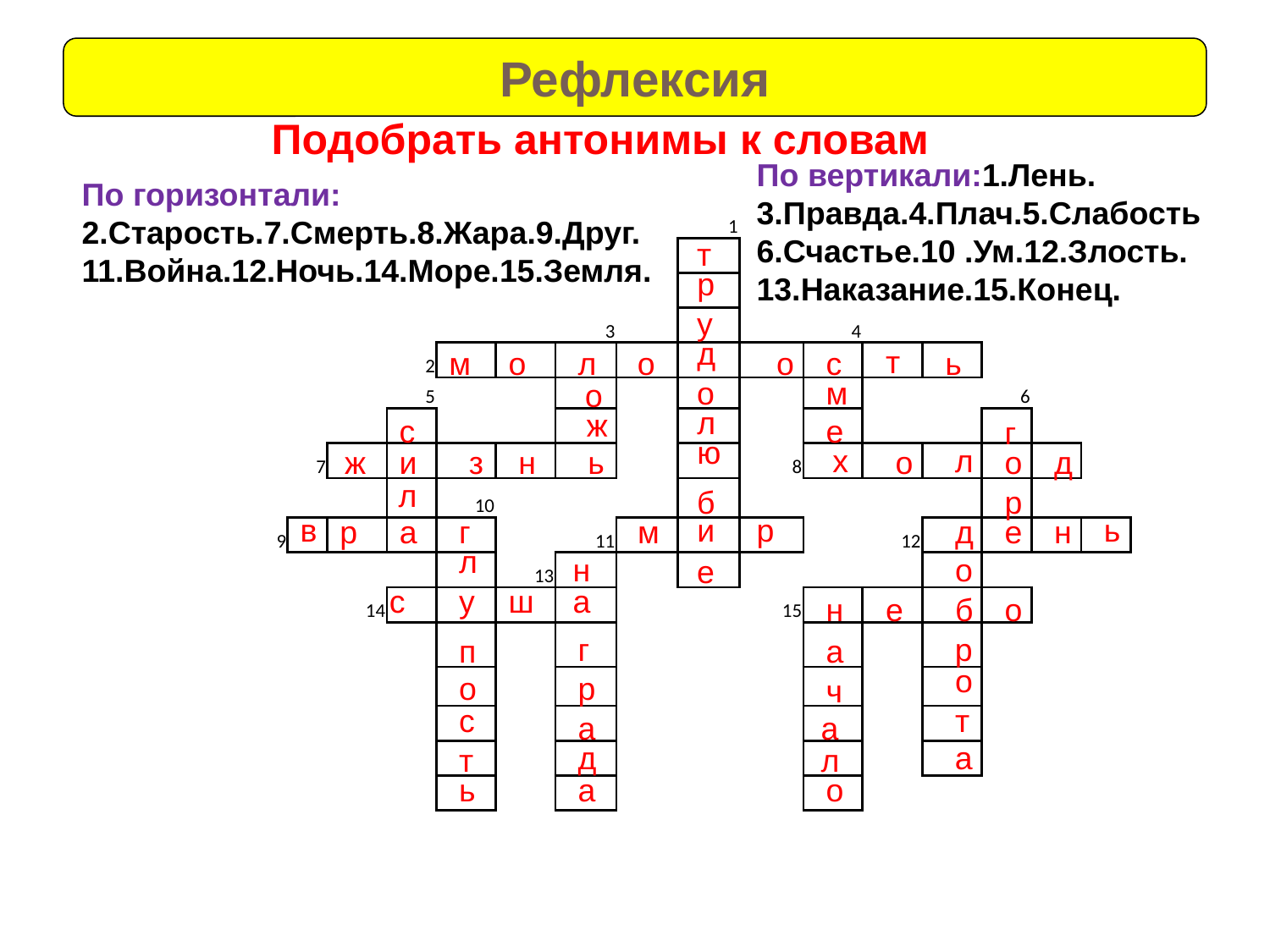

Рефлексия
Подобрать антонимы к словам
По вертикали:1.Лень.
3.Правда.4.Плач.5.Слабость
6.Счастье.10 .Ум.12.Злость.
13.Наказание.15.Конец.
По горизонтали: 2.Старость.7.Смерть.8.Жара.9.Друг.
11.Война.12.Ночь.14.Море.15.Земля.
|  |  |  |  |  |  |  |  | 1 |  |  |  |  |  |  |  |
| --- | --- | --- | --- | --- | --- | --- | --- | --- | --- | --- | --- | --- | --- | --- | --- |
|  |  |  |  |  |  |  |  |  |  |  |  |  |  |  |  |
|  |  |  |  |  |  |  |  |  |  |  |  |  |  |  |  |
|  |  |  |  |  |  | 3 |  |  |  | 4 |  |  |  |  |  |
|  |  |  | 2 |  |  |  |  |  |  |  |  |  |  |  |  |
|  |  |  | 5 |  |  |  |  |  |  |  |  |  | 6 |  |  |
|  |  |  |  |  |  |  |  |  |  |  |  |  |  |  |  |
|  | 7 |  |  |  |  |  |  |  | 8 |  |  |  |  |  |  |
|  |  |  |  | 10 |  |  |  |  |  |  |  |  |  |  |  |
| 9 |  |  |  |  |  | 11 |  |  |  |  | 12 |  |  |  |  |
|  |  |  |  |  | 13 |  |  |  |  |  |  |  |  |  |  |
|  |  | 14 |  |  |  |  |  |  | 15 |  |  |  |  |  |  |
|  |  |  |  |  |  |  |  |  |  |  |  |  |  |  |  |
|  |  |  |  |  |  |  |  |  |  |  |  |  |  |  |  |
|  |  |  |  |  |  |  |  |  |  |  |  |  |  |  |  |
|  |  |  |  |  |  |  |  |  |  |  |  |  |  |  |  |
|  |  |  |  |  |  |  |  |  |  |  |  |  |  |  |  |
|  |  |  |  |  |  |  |  |  |  |  |  |  |  |  |  |
т
р
у
д
т
м
о
л
о
о
с
ь
о
м
о
л
с
е
ж
г
ю
х
л
ж
и
з
н
ь
о
о
д
 л
б
р
в
и
р
ь
р
а
г
м
д
е
н
л
н
о
е
с
у
ш
а
н
е
б
о
г
р
п
а
о
о
р
ч
с
т
а
а
д
а
т
л
ь
а
о